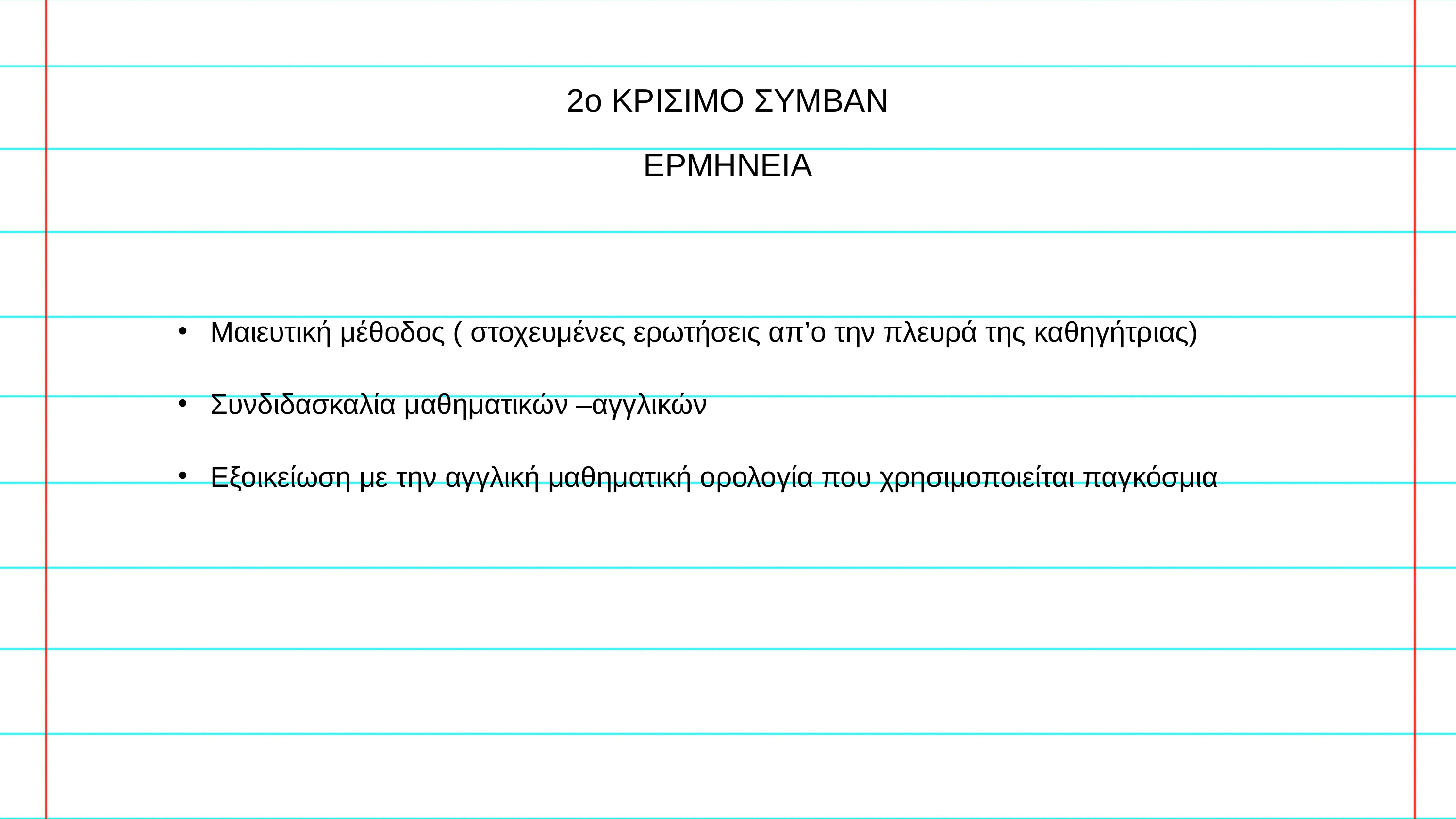

2ο ΚΡΙΣΙΜΟ ΣΥΜΒΑΝ

ΕΡΜΗΝΕΙΑ
Μαιευτική μέθοδος ( στοχευμένες ερωτήσεις απ’ο την πλευρά της καθηγήτριας)
Συνδιδασκαλία μαθηματικών –αγγλικών
Εξοικείωση με την αγγλική μαθηματική ορολογία που χρησιμοποιείται παγκόσμια